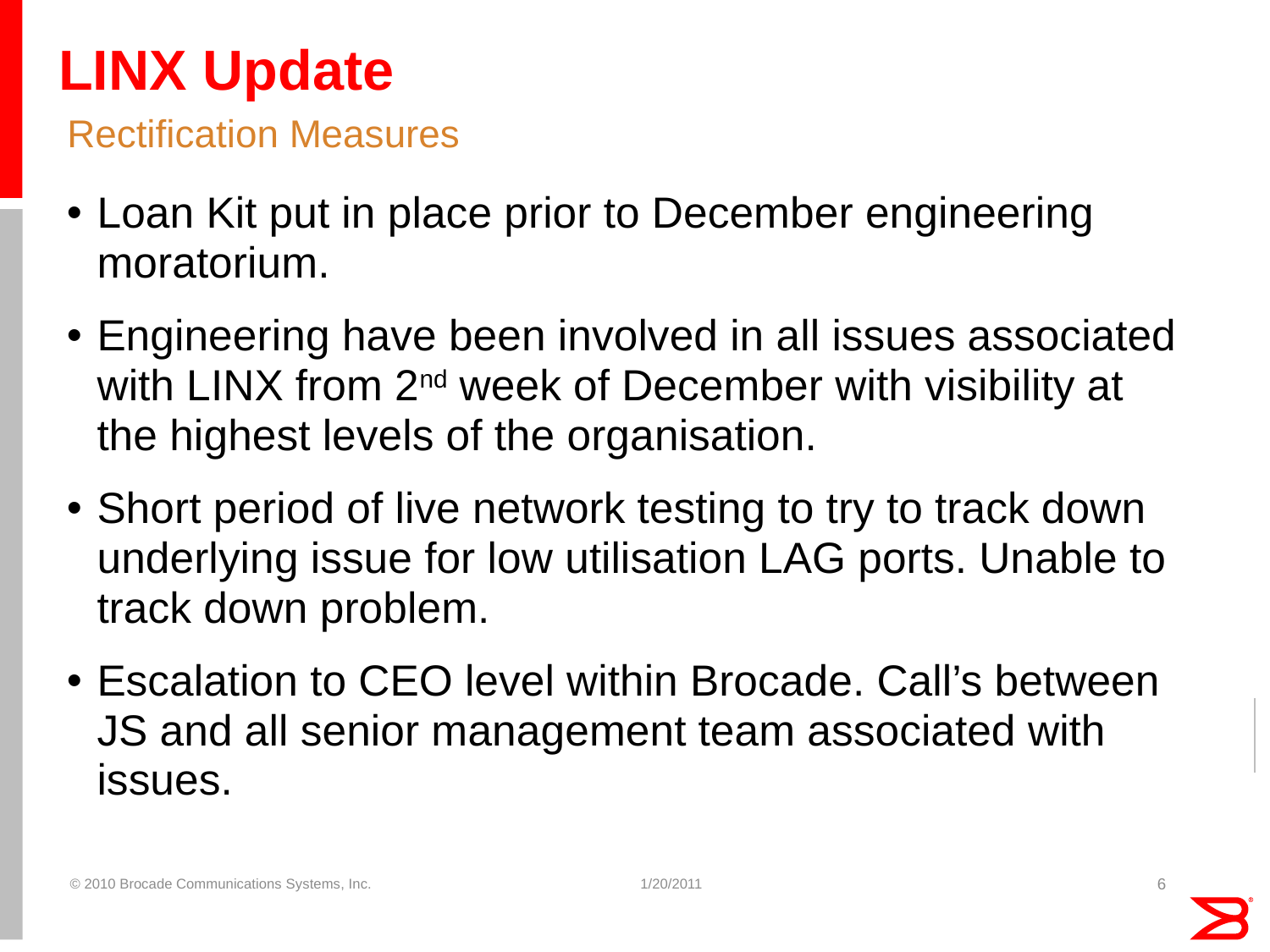

# LINX Update
Rectification Measures
Loan Kit put in place prior to December engineering moratorium.
Engineering have been involved in all issues associated with LINX from 2nd week of December with visibility at the highest levels of the organisation.
Short period of live network testing to try to track down underlying issue for low utilisation LAG ports. Unable to track down problem.
Escalation to CEO level within Brocade. Call’s between JS and all senior management team associated with issues.

© 2010 Brocade Communications Systems, Inc.
1/20/2011
6